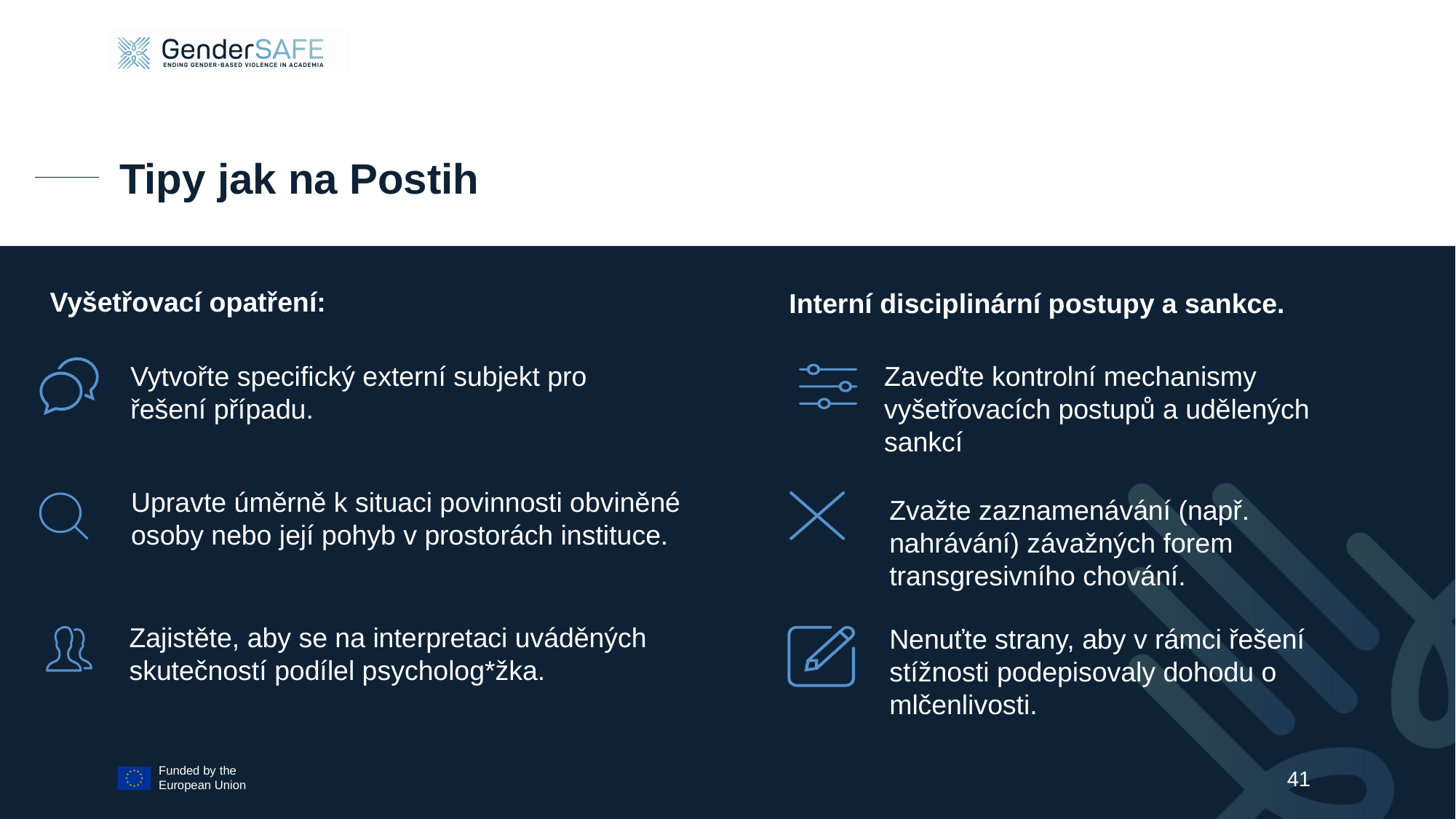

# Tipy jak na Postih
Vyšetřovací opatření:
Interní disciplinární postupy a sankce.
Vytvořte specifický externí subjekt pro řešení případu.
Zaveďte kontrolní mechanismy vyšetřovacích postupů a udělených sankcí

Upravte úměrně k situaci povinnosti obviněné osoby nebo její pohyb v prostorách instituce.
Zvažte zaznamenávání (např. nahrávání) závažných forem transgresivního chování.

Zajistěte, aby se na interpretaci uváděných skutečností podílel psycholog*žka.
Nenuťte strany, aby v rámci řešení stížnosti podepisovaly dohodu o mlčenlivosti.